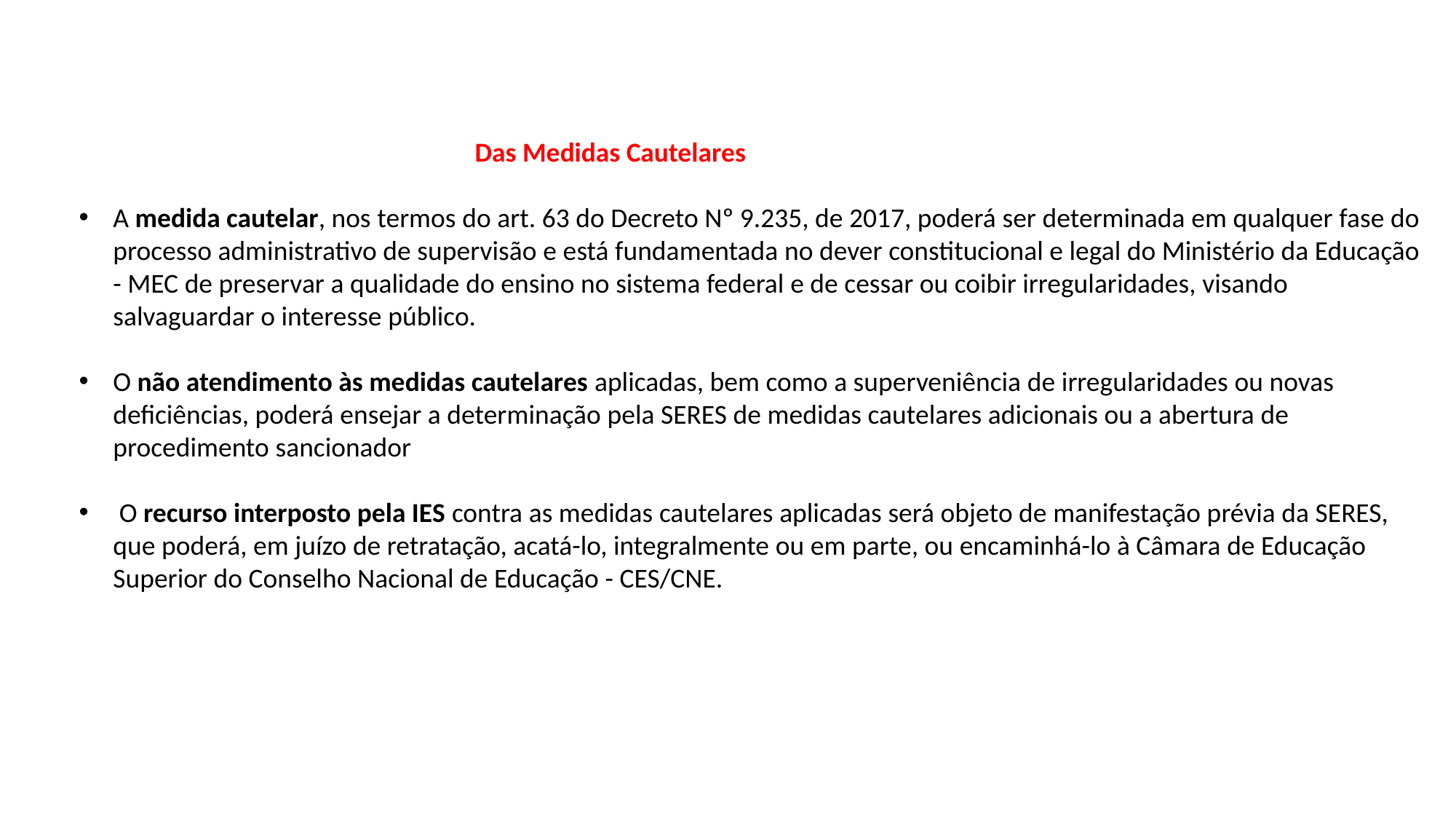

Das Medidas Cautelares

A medida cautelar, nos termos do art. 63 do Decreto Nº 9.235, de 2017, poderá ser determinada em qualquer fase do processo administrativo de supervisão e está fundamentada no dever constitucional e legal do Ministério da Educação - MEC de preservar a qualidade do ensino no sistema federal e de cessar ou coibir irregularidades, visando salvaguardar o interesse público.

O não atendimento às medidas cautelares aplicadas, bem como a superveniência de irregularidades ou novas deficiências, poderá ensejar a determinação pela SERES de medidas cautelares adicionais ou a abertura de procedimento sancionador

 O recurso interposto pela IES contra as medidas cautelares aplicadas será objeto de manifestação prévia da SERES, que poderá, em juízo de retratação, acatá-lo, integralmente ou em parte, ou encaminhá-lo à Câmara de Educação Superior do Conselho Nacional de Educação - CES/CNE.